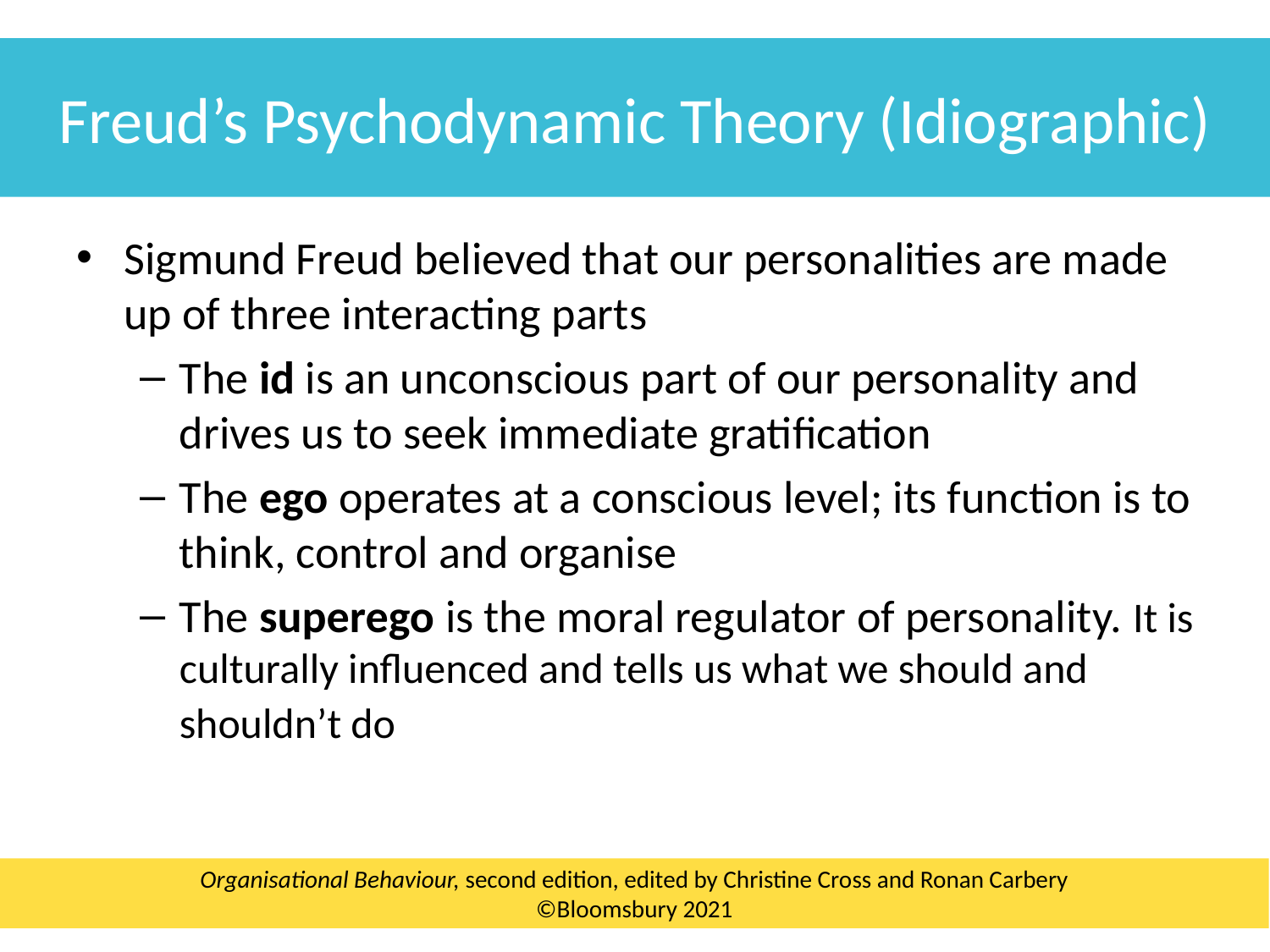

Freud’s Psychodynamic Theory (Idiographic)
Sigmund Freud believed that our personalities are made up of three interacting parts
The id is an unconscious part of our personality and drives us to seek immediate gratification
The ego operates at a conscious level; its function is to think, control and organise
The superego is the moral regulator of personality. It is culturally influenced and tells us what we should and shouldn’t do